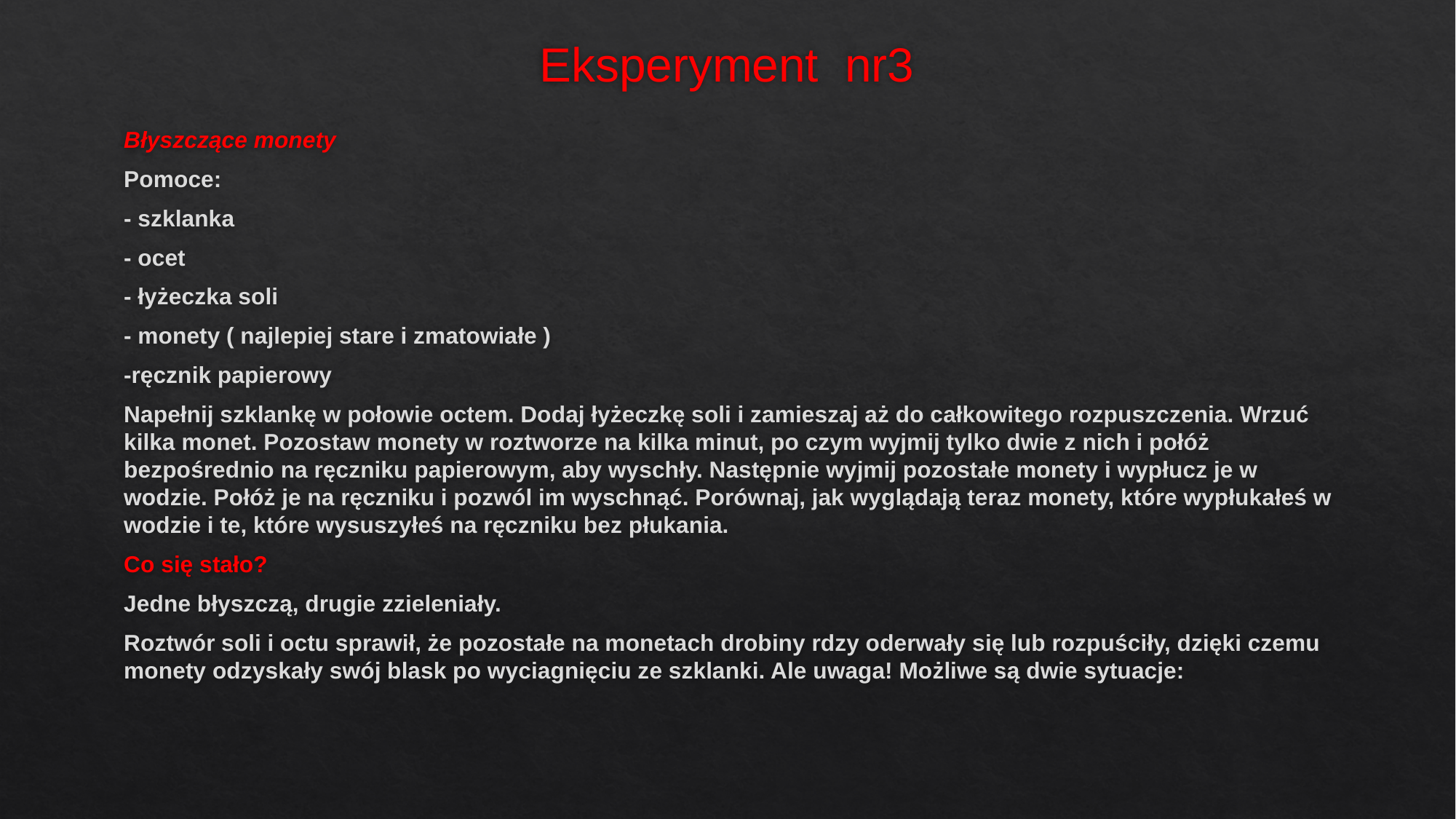

# Eksperyment  nr3
Błyszczące monety
Pomoce:
- szklanka
- ocet
- łyżeczka soli
- monety ( najlepiej stare i zmatowiałe )
-ręcznik papierowy
Napełnij szklankę w połowie octem. Dodaj łyżeczkę soli i zamieszaj aż do całkowitego rozpuszczenia. Wrzuć kilka monet. Pozostaw monety w roztworze na kilka minut, po czym wyjmij tylko dwie z nich i połóż bezpośrednio na ręczniku papierowym, aby wyschły. Następnie wyjmij pozostałe monety i wypłucz je w wodzie. Połóż je na ręczniku i pozwól im wyschnąć. Porównaj, jak wyglądają teraz monety, które wypłukałeś w wodzie i te, które wysuszyłeś na ręczniku bez płukania.
Co się stało?
Jedne błyszczą, drugie zzieleniały.
Roztwór soli i octu sprawił, że pozostałe na monetach drobiny rdzy oderwały się lub rozpuściły, dzięki czemu monety odzyskały swój blask po wyciagnięciu ze szklanki. Ale uwaga! Możliwe są dwie sytuacje: